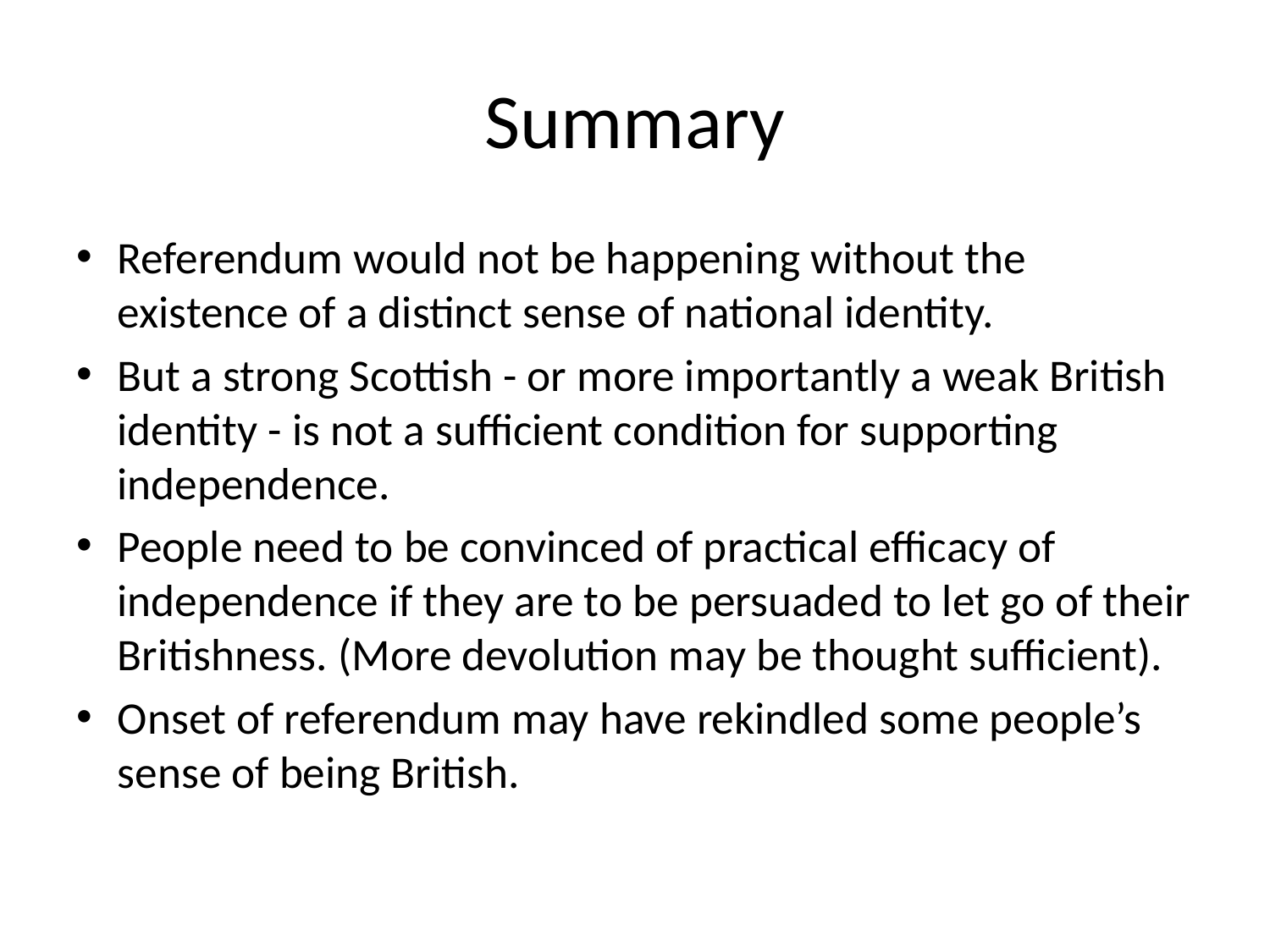

# Summary
Referendum would not be happening without the existence of a distinct sense of national identity.
But a strong Scottish - or more importantly a weak British identity - is not a sufficient condition for supporting independence.
People need to be convinced of practical efficacy of independence if they are to be persuaded to let go of their Britishness. (More devolution may be thought sufficient).
Onset of referendum may have rekindled some people’s sense of being British.